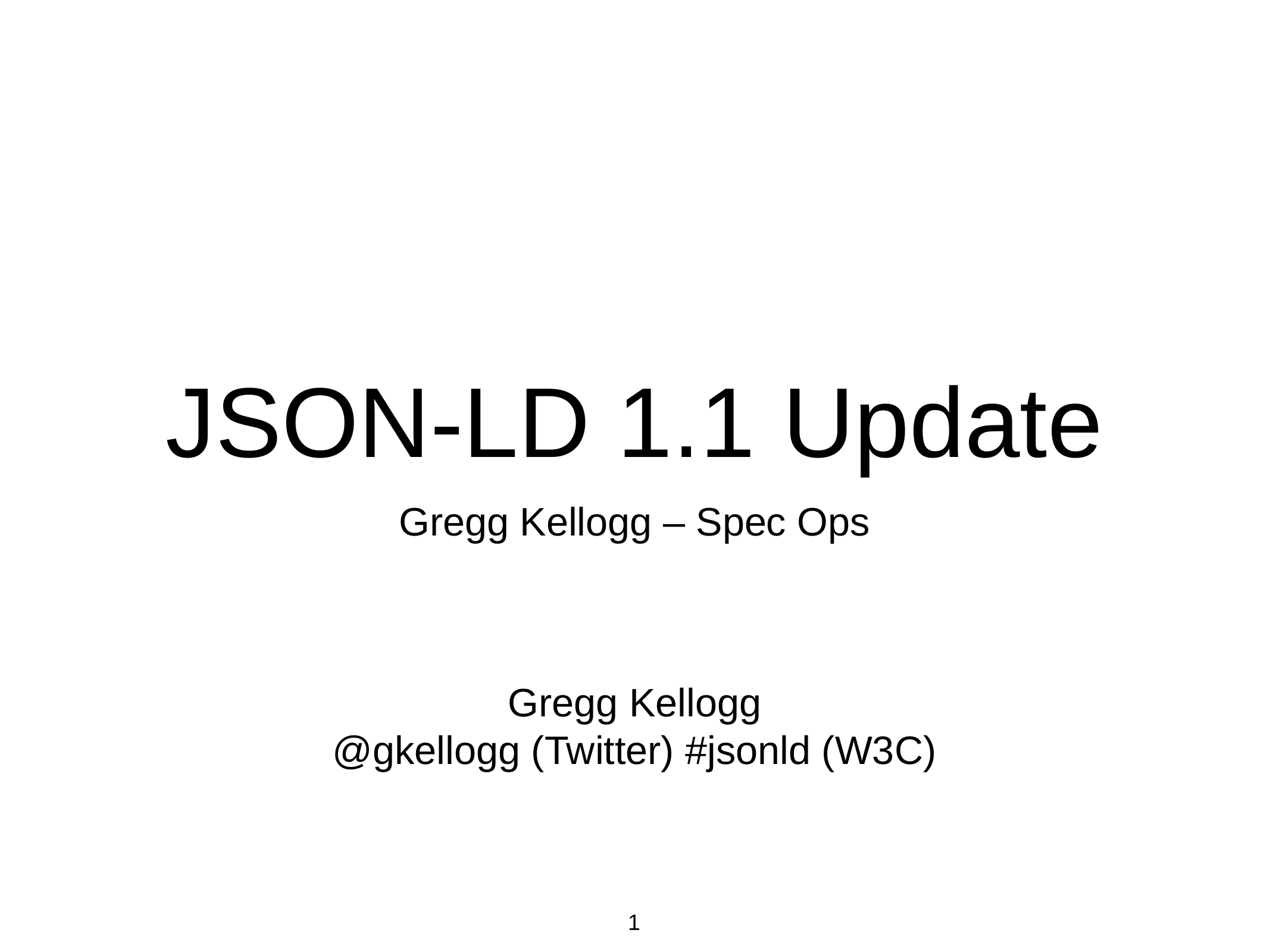

# JSON-LD 1.1 Update
Gregg Kellogg – Spec Ops
Gregg Kellogg
@gkellogg (Twitter) #jsonld (W3C)
1